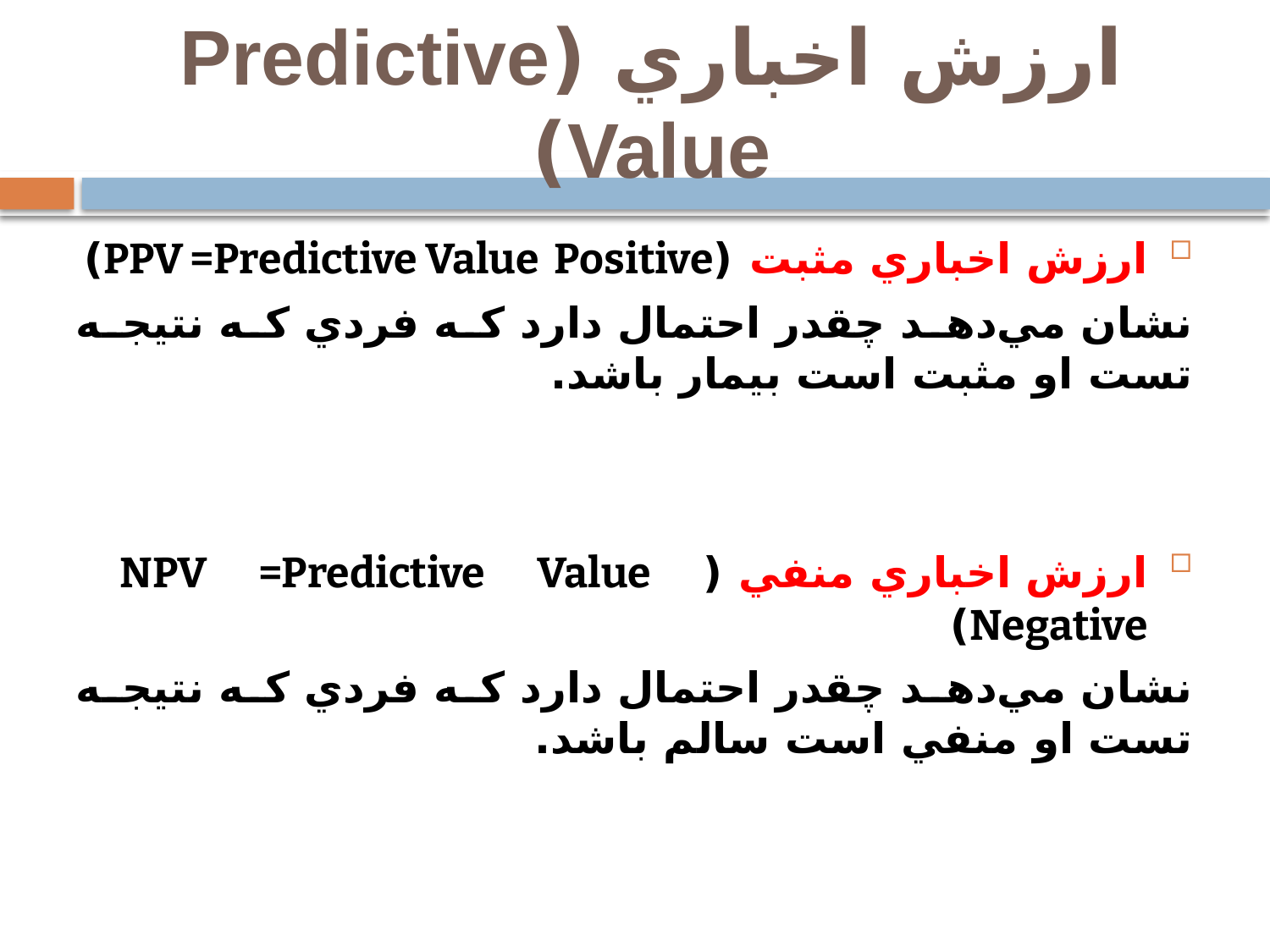

# ارزش اخباري (Predictive Value)
ارزش اخباري مثبت (PPV =Predictive Value  Positive)
	نشان مي‌دهد چقدر احتمال دارد كه فردي كه نتيجه تست او مثبت است بيمار باشد.

ارزش اخباري منفي (NPV =Predictive Value  Negative)
	نشان مي‌دهد چقدر احتمال دارد كه فردي كه نتيجه تست او منفي است سالم باشد.